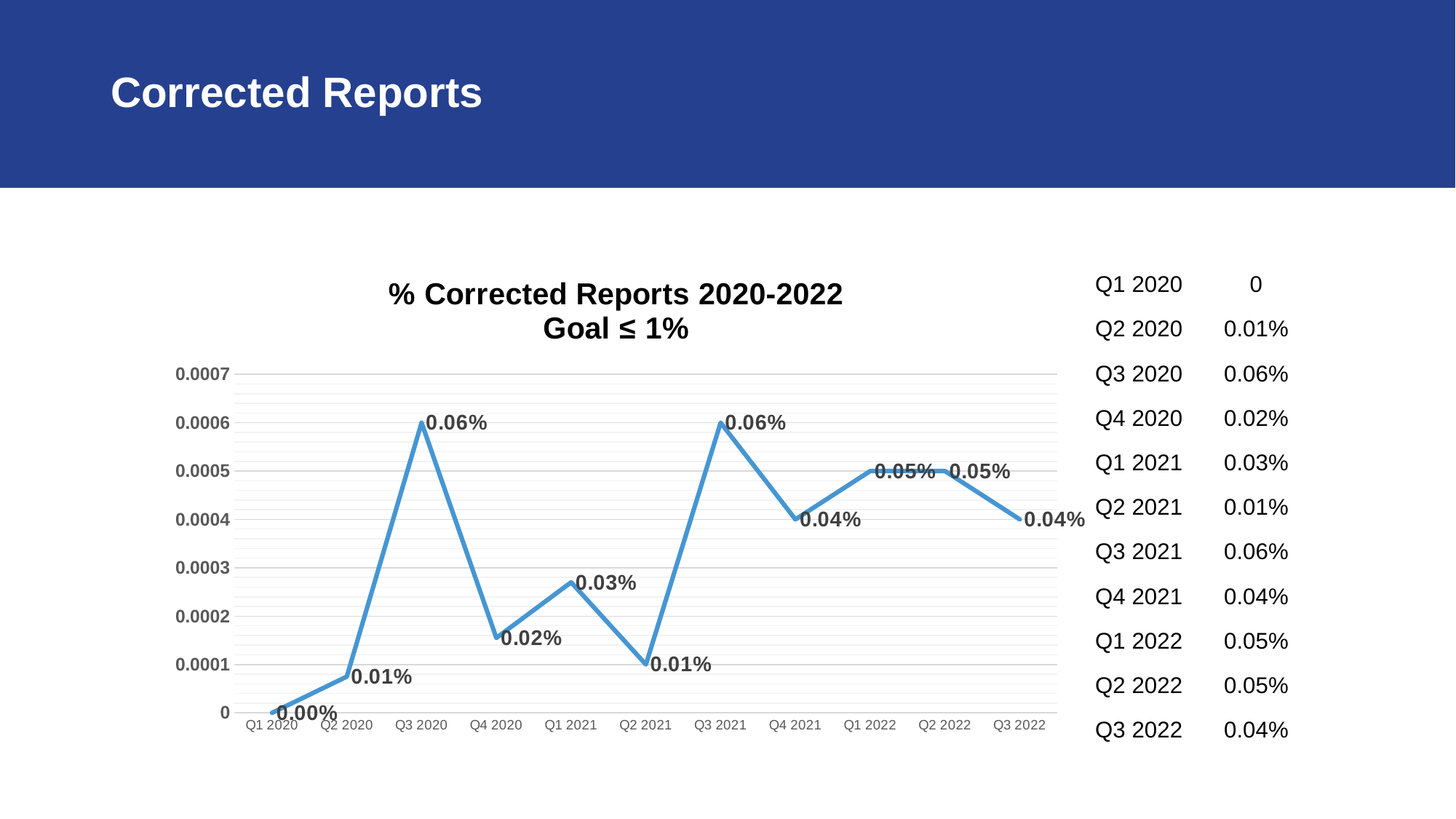

# Corrected Reports

### Chart: % Corrected Reports 2020-2022
Goal ≤ 1%

| Category |  |
|---|---|
| Q1 2020 | 0.0 |
| Q2 2020 | 7.5e-05 |
| Q3 2020 | 0.0006 |
| Q4 2020 | 0.000155 |
| Q1 2021 | 0.00027 |
| Q2 2021 | 0.0001 |
| Q3 2021 | 0.0006 |
| Q4 2021 | 0.0004 |
| Q1 2022 | 0.0005 |
| Q2 2022 | 0.0005 |
| Q3 2022 | 0.0004 |
| Q1 2020 | 0 |
| --- | --- |
| Q2 2020 | 0.01% |
| Q3 2020 | 0.06% |
| Q4 2020 | 0.02% |
| Q1 2021 | 0.03% |
| Q2 2021 | 0.01% |
| Q3 2021 | 0.06% |
| Q4 2021 | 0.04% |
| Q1 2022 | 0.05% |
| Q2 2022 | 0.05% |
| Q3 2022 | 0.04% |